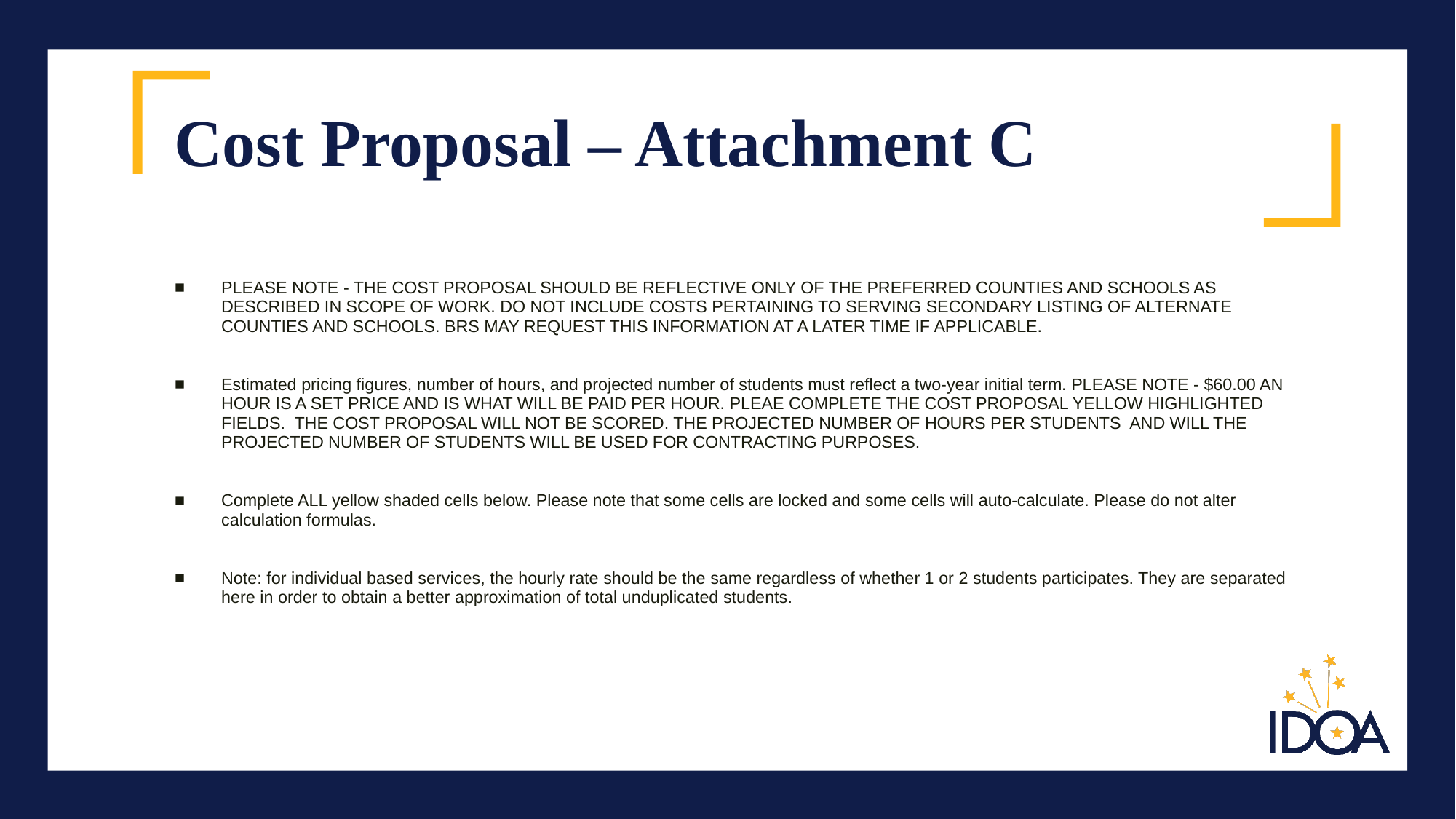

# Cost Proposal – Attachment C
PLEASE NOTE - THE COST PROPOSAL SHOULD BE REFLECTIVE ONLY OF THE PREFERRED COUNTIES AND SCHOOLS AS DESCRIBED IN SCOPE OF WORK. DO NOT INCLUDE COSTS PERTAINING TO SERVING SECONDARY LISTING OF ALTERNATE COUNTIES AND SCHOOLS. BRS MAY REQUEST THIS INFORMATION AT A LATER TIME IF APPLICABLE.

Estimated pricing figures, number of hours, and projected number of students must reflect a two-year initial term. PLEASE NOTE - $60.00 AN HOUR IS A SET PRICE AND IS WHAT WILL BE PAID PER HOUR. PLEAE COMPLETE THE COST PROPOSAL YELLOW HIGHLIGHTED FIELDS.  THE COST PROPOSAL WILL NOT BE SCORED. THE PROJECTED NUMBER OF HOURS PER STUDENTS  AND WILL THE PROJECTED NUMBER OF STUDENTS WILL BE USED FOR CONTRACTING PURPOSES.

Complete ALL yellow shaded cells below. Please note that some cells are locked and some cells will auto-calculate. Please do not alter calculation formulas.

Note: for individual based services, the hourly rate should be the same regardless of whether 1 or 2 students participates. They are separated here in order to obtain a better approximation of total unduplicated students.